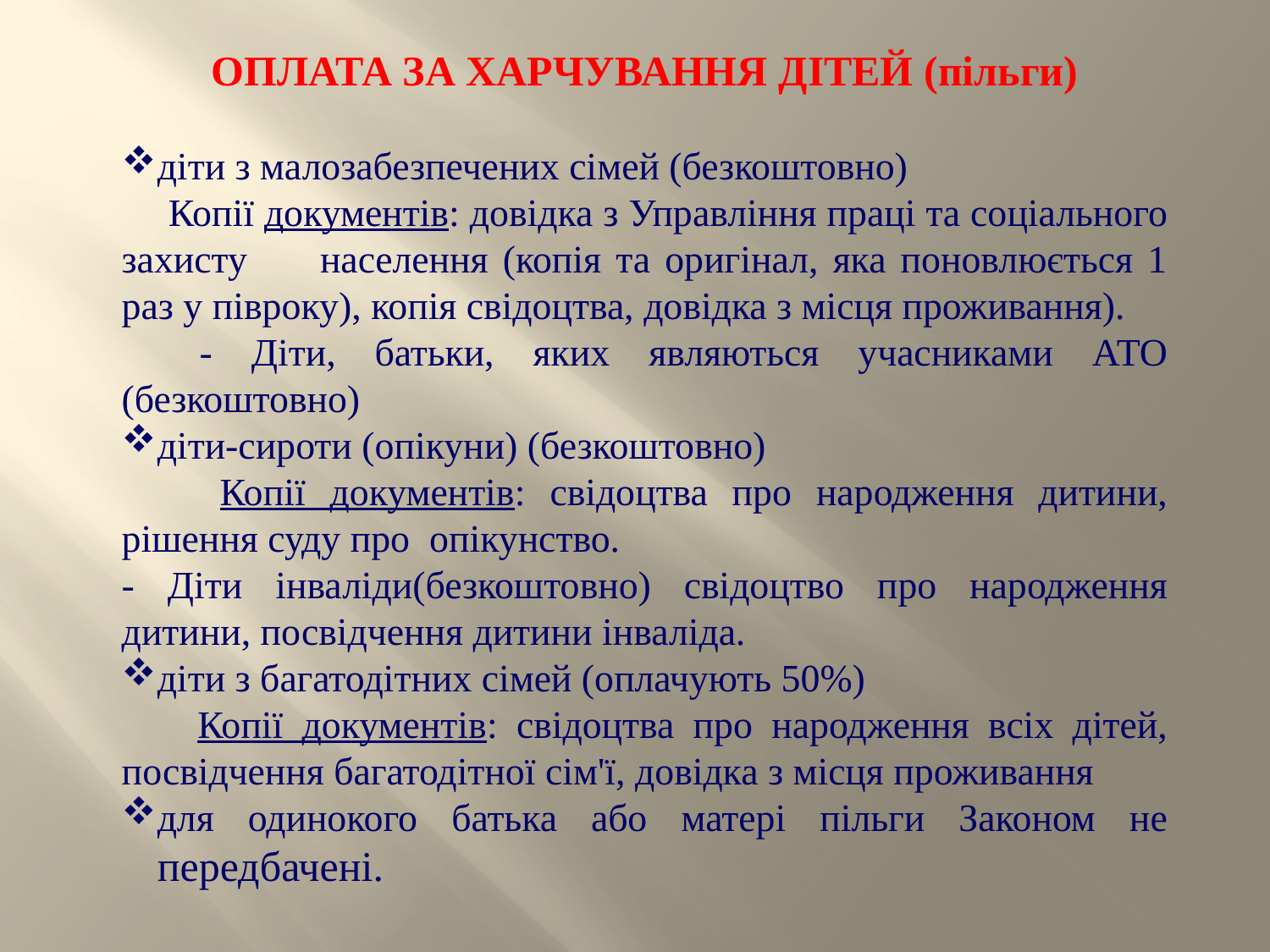

ОПЛАТА ЗА ХАРЧУВАННЯ ДІТЕЙ (пільги)

діти з малозабезпечених сімей (безкоштовно)
     Копії документів: довідка з Управління праці та соціального захисту     населення (копія та оригінал, яка поновлюється 1 раз у півроку), копія свідоцтва, довідка з місця проживання).
  - Діти, батьки, яких являються учасниками АТО (безкоштовно)
діти-сироти (опікуни) (безкоштовно)
    Копії документів: свідоцтва про народження дитини, рішення суду про  опікунство.
- Діти інваліди(безкоштовно) свідоцтво про народження дитини, посвідчення дитини інваліда.
діти з багатодітних сімей (оплачують 50%)
    Копії документів: свідоцтва про народження всіх дітей, посвідчення багатодітної сім'ї, довідка з місця проживання
для одинокого батька або матері пільги Законом не передбачені.